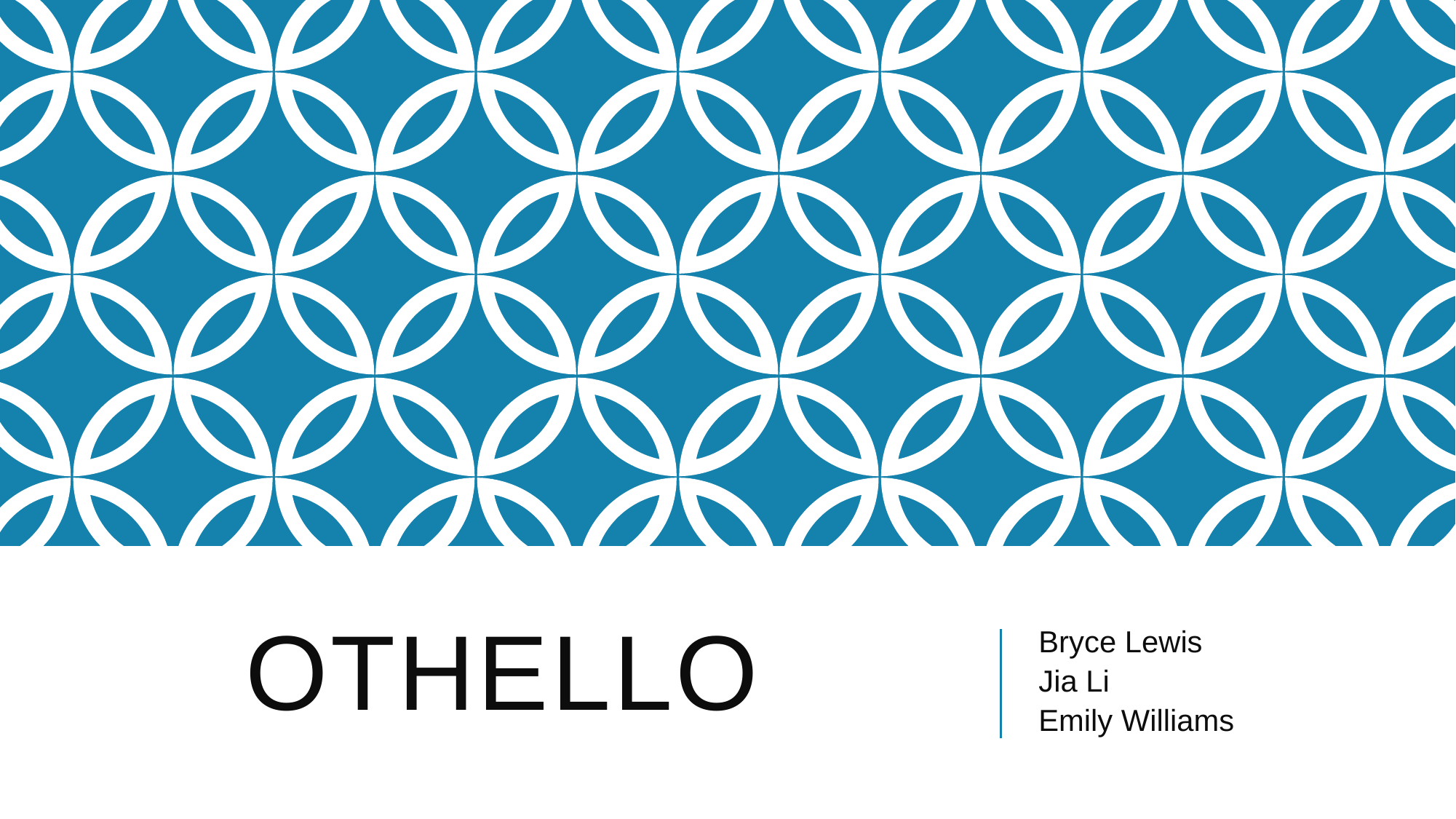

# Othello
Bryce Lewis
Jia Li
Emily Williams